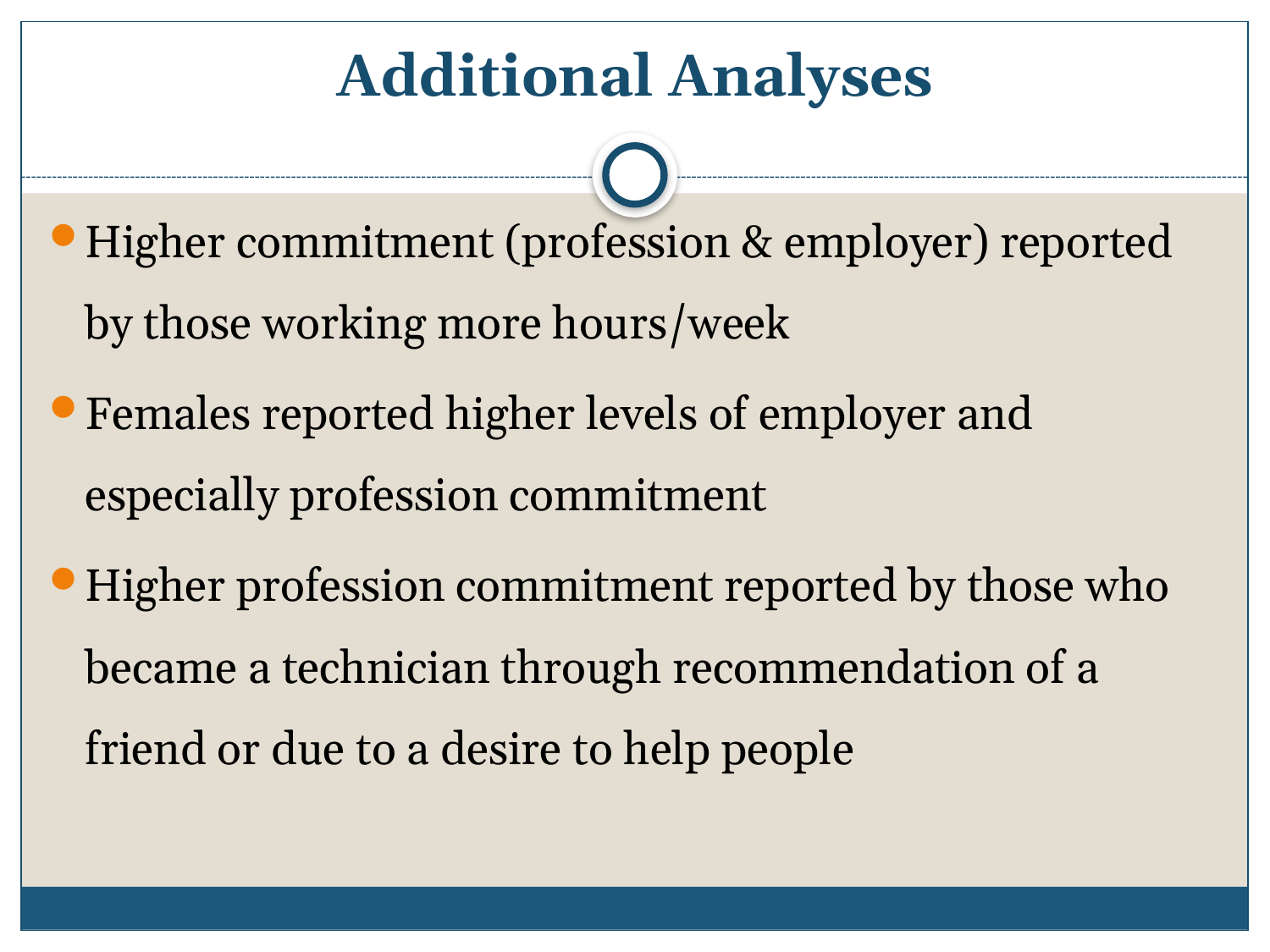

# Additional Analyses
Higher commitment (profession & employer) reported by those working more hours/week
Females reported higher levels of employer and especially profession commitment
Higher profession commitment reported by those who became a technician through recommendation of a friend or due to a desire to help people